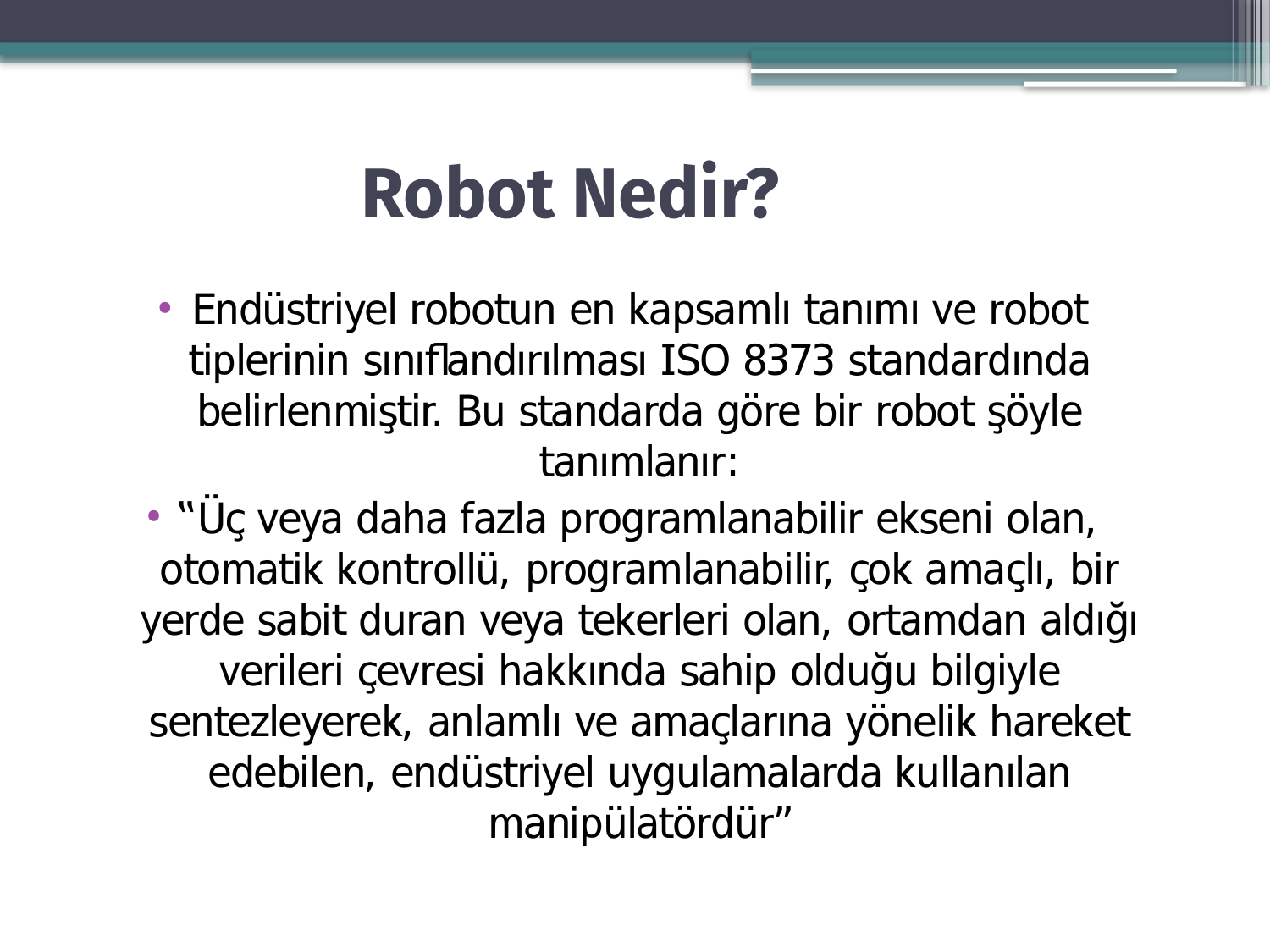

# Robot Nedir?
Endüstriyel robotun en kapsamlı tanımı ve robot tiplerinin sınıflandırılması ISO 8373 standardında belirlenmiştir. Bu standarda göre bir robot şöyle tanımlanır:
“Üç veya daha fazla programlanabilir ekseni olan, otomatik kontrollü, programlanabilir, çok amaçlı, bir yerde sabit duran veya tekerleri olan, ortamdan aldığı verileri çevresi hakkında sahip olduğu bilgiyle sentezleyerek, anlamlı ve amaçlarına yönelik hareket edebilen, endüstriyel uygulamalarda kullanılan manipülatördür”